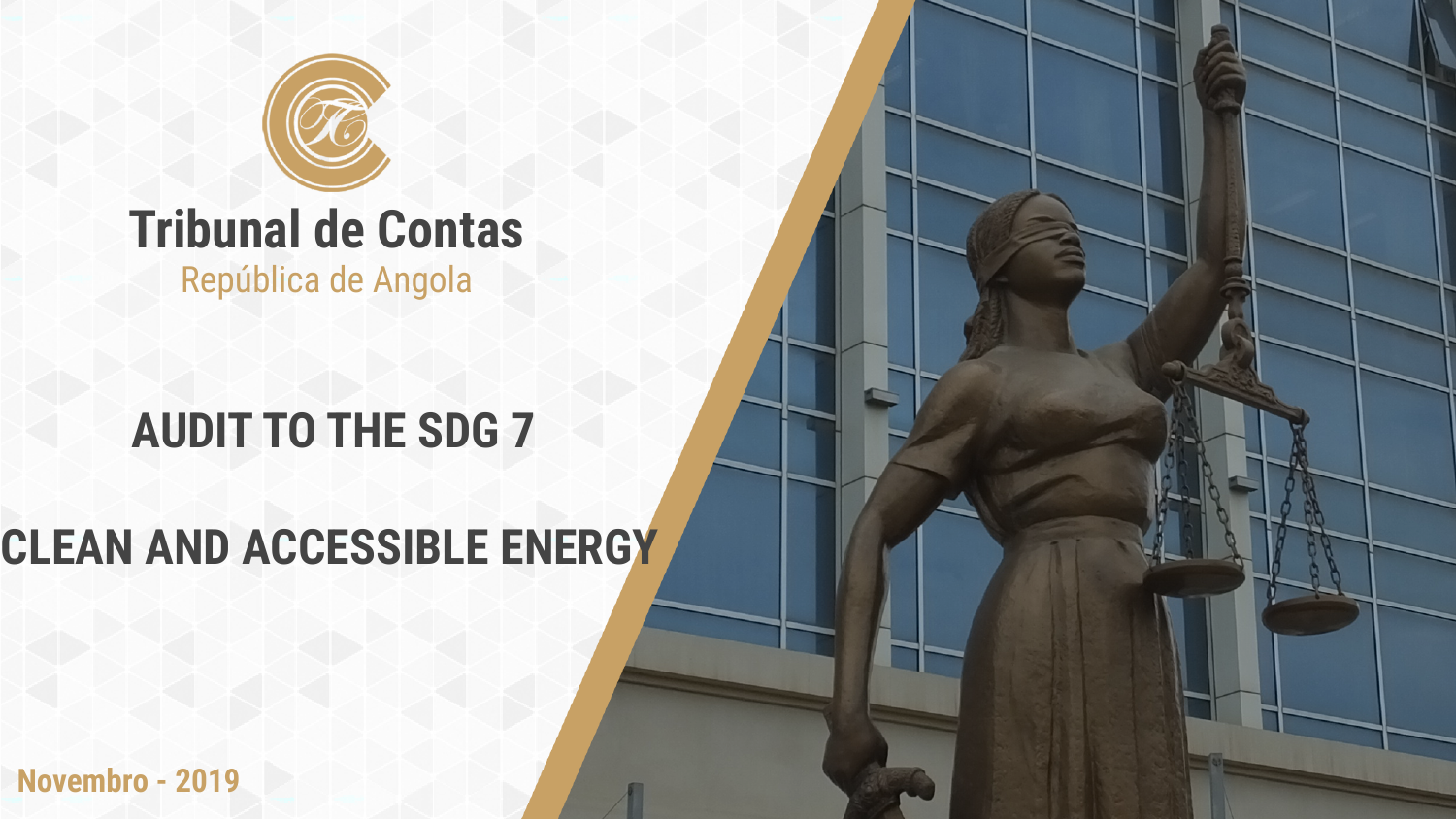

# AUDIT TO THE SDG 7 CLEAN AND ACCESSIBLE ENERGY

Novembro - 2019